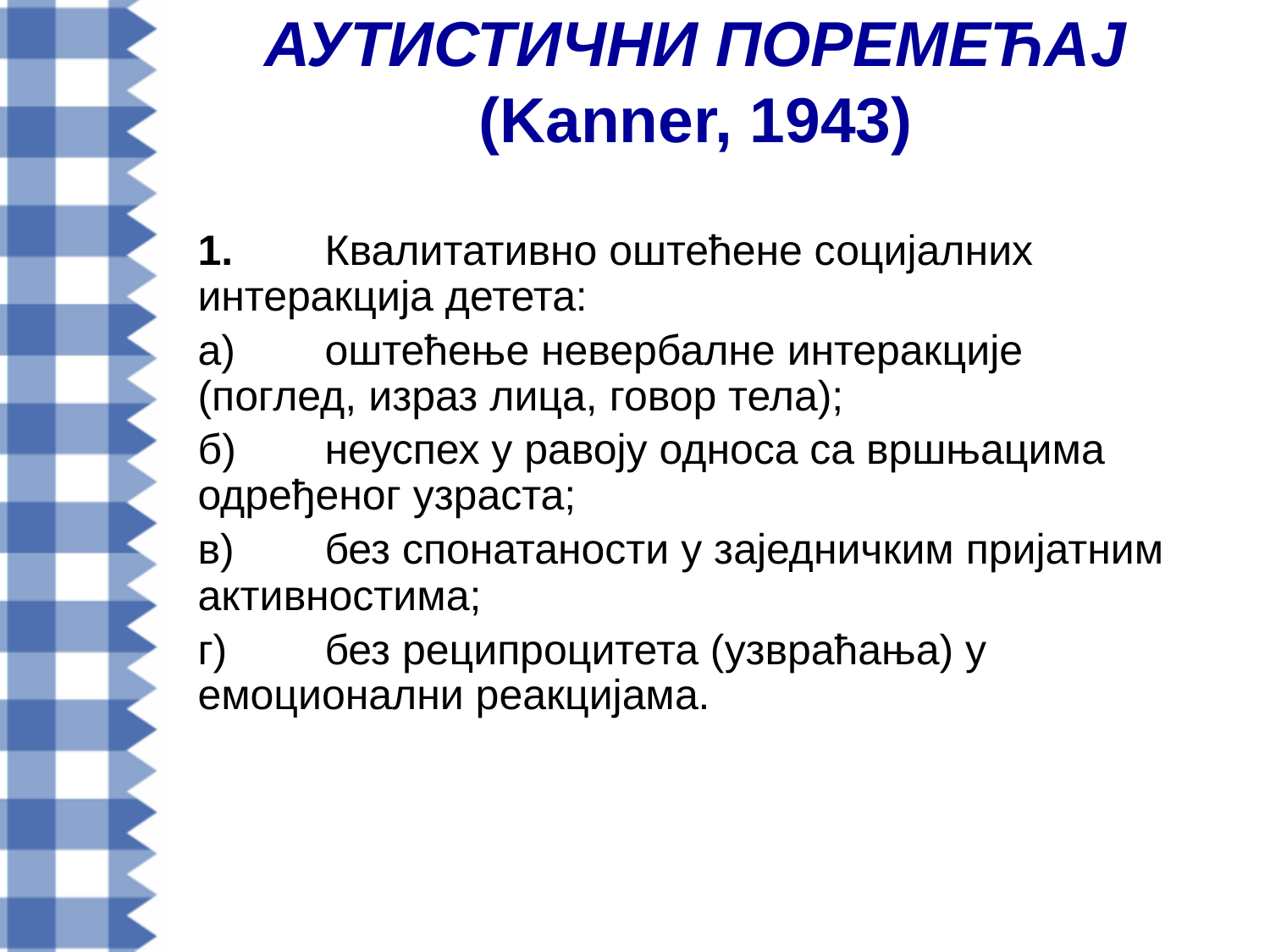

# АУТИСТИЧНИ ПОРЕМЕЋАЈ (Kanner, 1943)
1.	Квалитативно оштећене социјалних интеракција детета:
а)	оштећење невербалне интеракције (поглед, израз лица, говор тела);
б)	неуспех у равоју односа са вршњацима одређеног узраста;
в)	без спонатаности у заједничким пријатним активностима;
г)	без реципроцитета (узвраћања) у емоционални реакцијама.